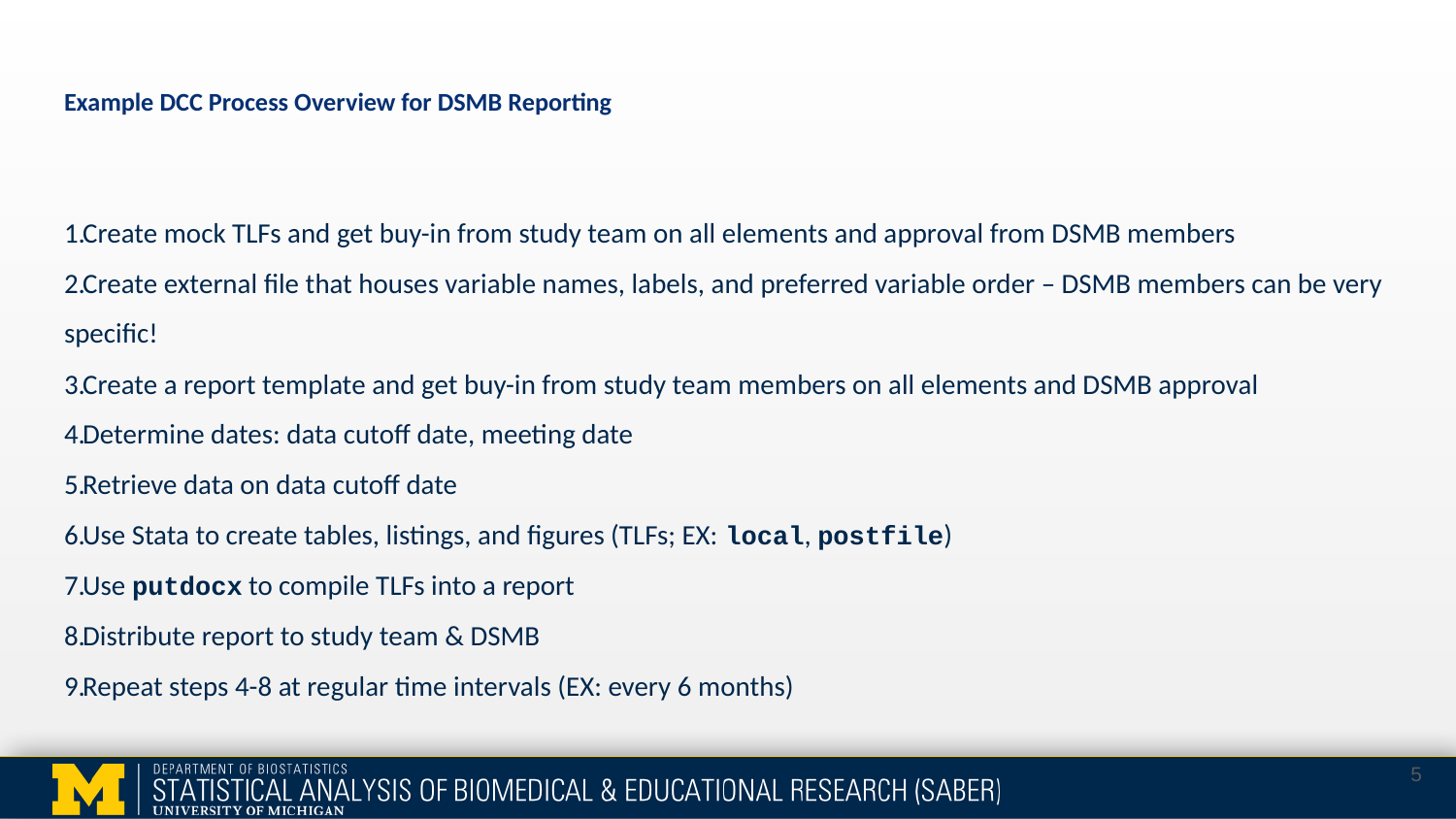

# Example DCC Process Overview for DSMB Reporting
Create mock TLFs and get buy-in from study team on all elements and approval from DSMB members
Create external file that houses variable names, labels, and preferred variable order – DSMB members can be very specific!
Create a report template and get buy-in from study team members on all elements and DSMB approval
Determine dates: data cutoff date, meeting date
Retrieve data on data cutoff date
Use Stata to create tables, listings, and figures (TLFs; EX: local, postfile)
Use putdocx to compile TLFs into a report
Distribute report to study team & DSMB
Repeat steps 4-8 at regular time intervals (EX: every 6 months)
5